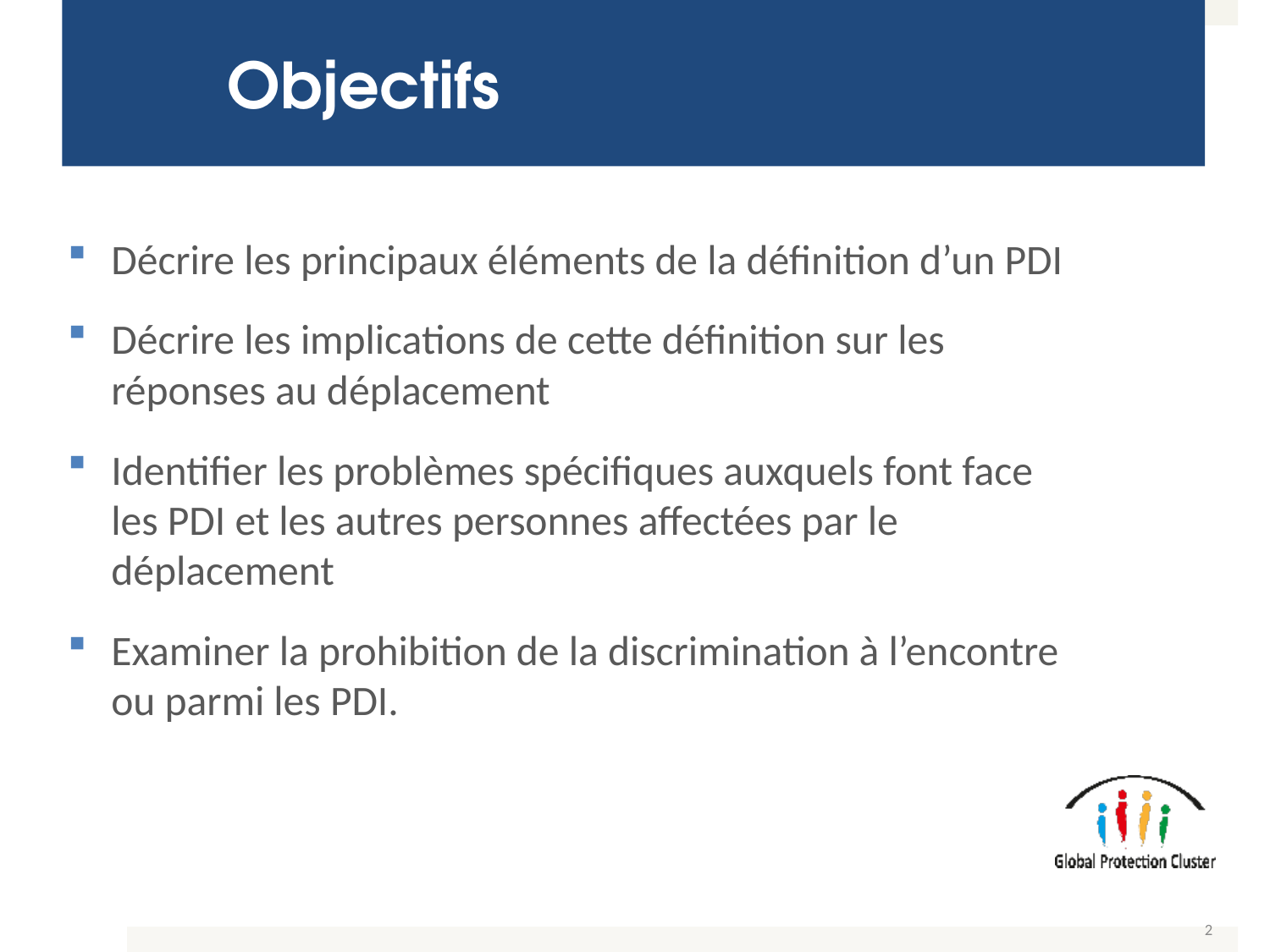

# Objectifs
Décrire les principaux éléments de la définition d’un PDI
Décrire les implications de cette définition sur les réponses au déplacement
Identifier les problèmes spécifiques auxquels font face les PDI et les autres personnes affectées par le déplacement
Examiner la prohibition de la discrimination à l’encontre ou parmi les PDI.